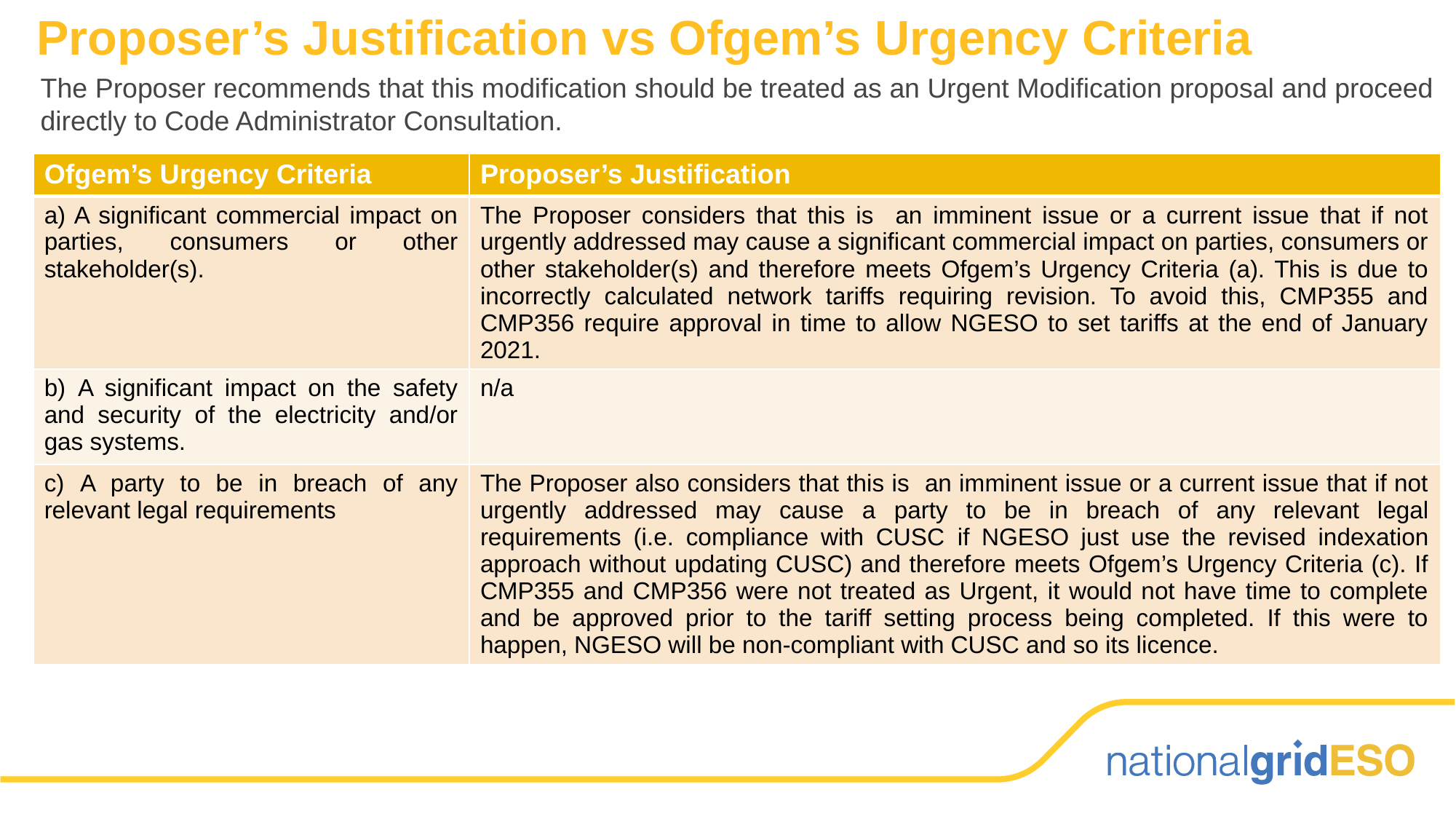

# Proposer’s Justification vs Ofgem’s Urgency Criteria
The Proposer recommends that this modification should be treated as an Urgent Modification proposal and proceed directly to Code Administrator Consultation.
| Ofgem’s Urgency Criteria | Proposer’s Justification |
| --- | --- |
| a) A significant commercial impact on parties, consumers or other stakeholder(s). | The Proposer considers that this is an imminent issue or a current issue that if not urgently addressed may cause a significant commercial impact on parties, consumers or other stakeholder(s) and therefore meets Ofgem’s Urgency Criteria (a). This is due to incorrectly calculated network tariffs requiring revision. To avoid this, CMP355 and CMP356 require approval in time to allow NGESO to set tariffs at the end of January 2021. |
| b) A significant impact on the safety and security of the electricity and/or gas systems. | n/a |
| c) A party to be in breach of any relevant legal requirements | The Proposer also considers that this is an imminent issue or a current issue that if not urgently addressed may cause a party to be in breach of any relevant legal requirements (i.e. compliance with CUSC if NGESO just use the revised indexation approach without updating CUSC) and therefore meets Ofgem’s Urgency Criteria (c). If CMP355 and CMP356 were not treated as Urgent, it would not have time to complete and be approved prior to the tariff setting process being completed. If this were to happen, NGESO will be non-compliant with CUSC and so its licence. |